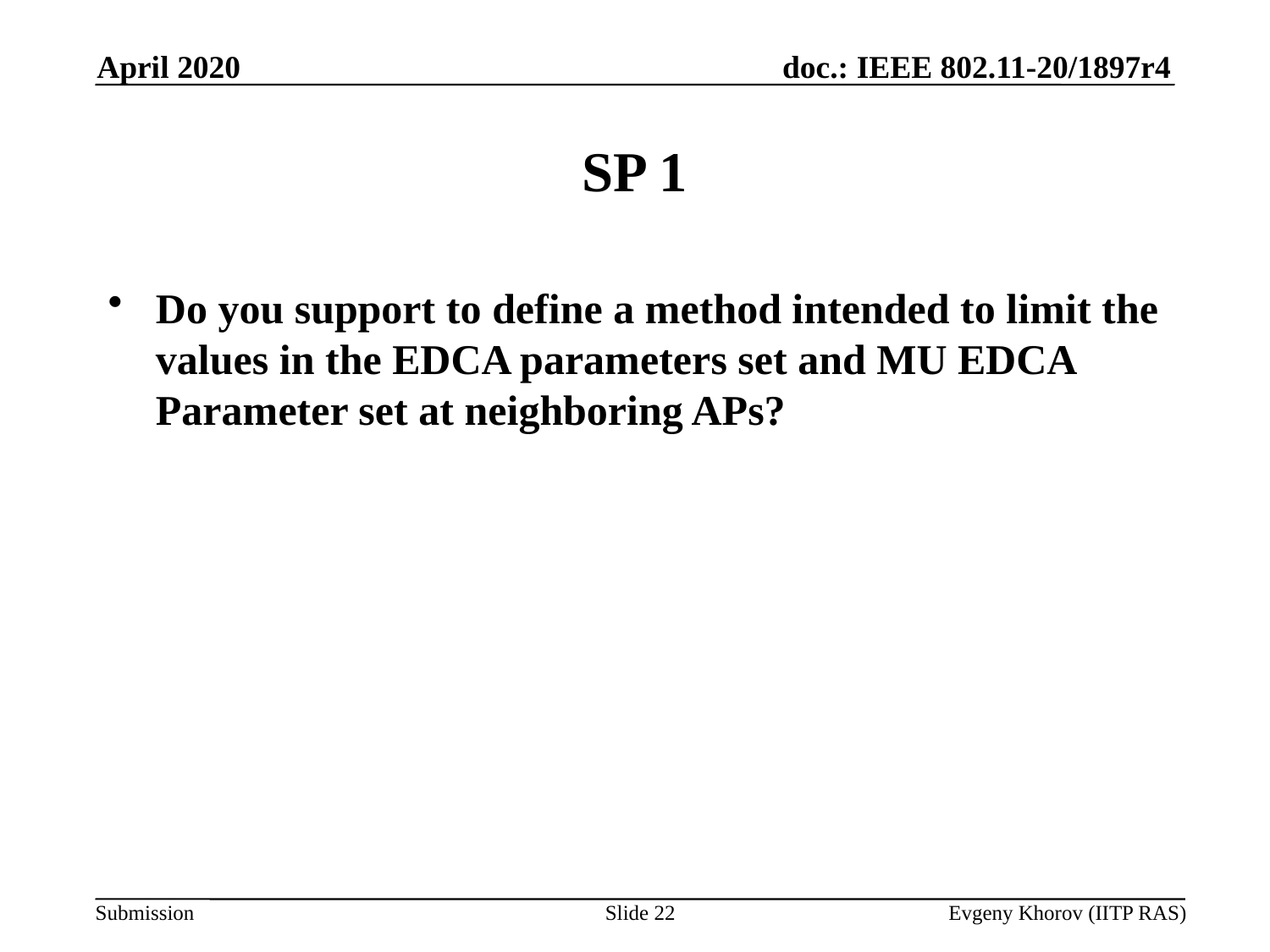

April 2020
# SP 1
Do you support to define a method intended to limit the values in the EDCA parameters set and MU EDCA Parameter set at neighboring APs?
Slide 22
Evgeny Khorov (IITP RAS)